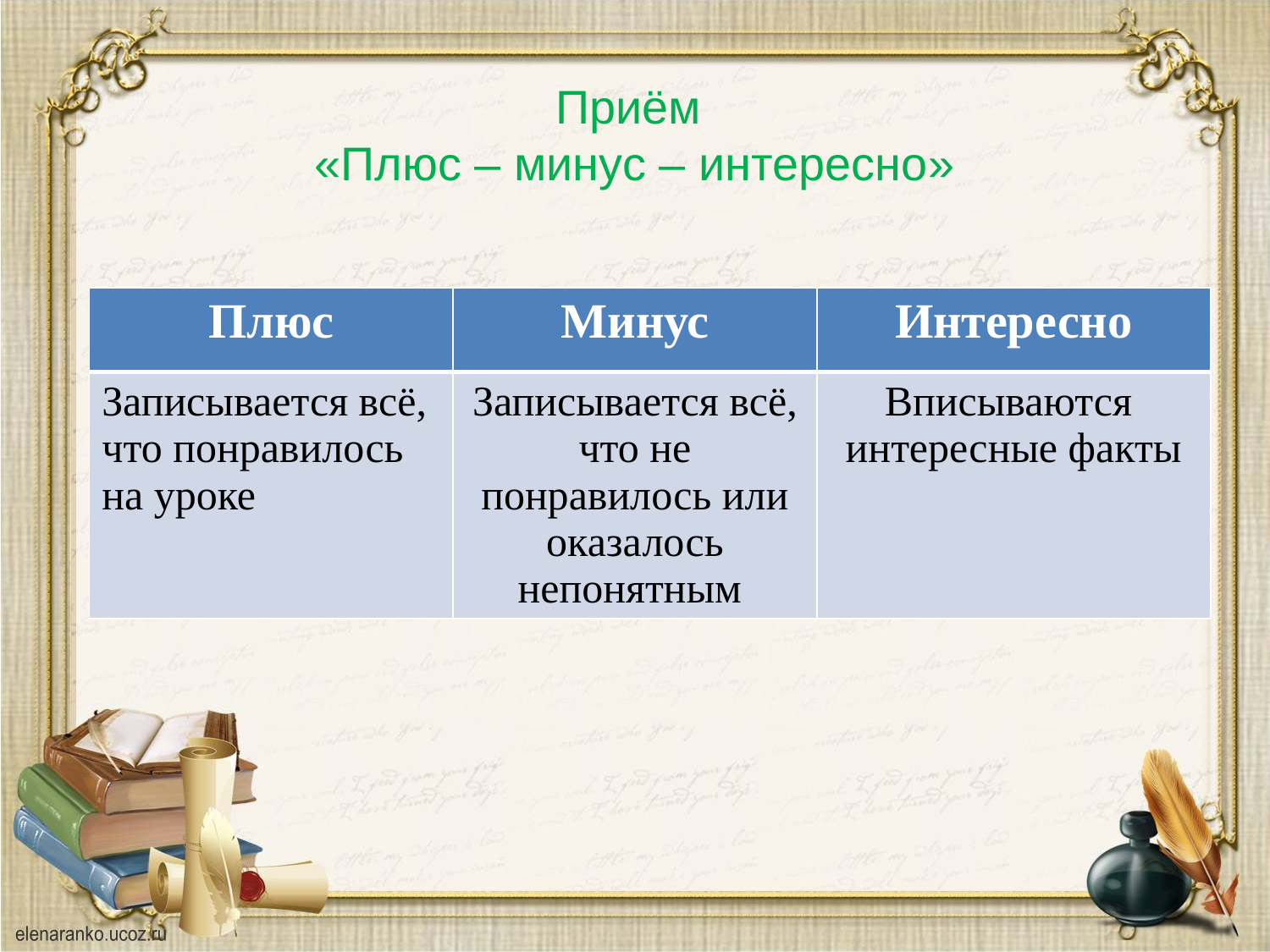

# Приём «Плюс – минус – интересно»
| Плюс | Минус | Интересно |
| --- | --- | --- |
| Записывается всё, что понравилось на уроке | Записывается всё, что не понравилось или оказалось непонятным | Вписываются интересные факты |